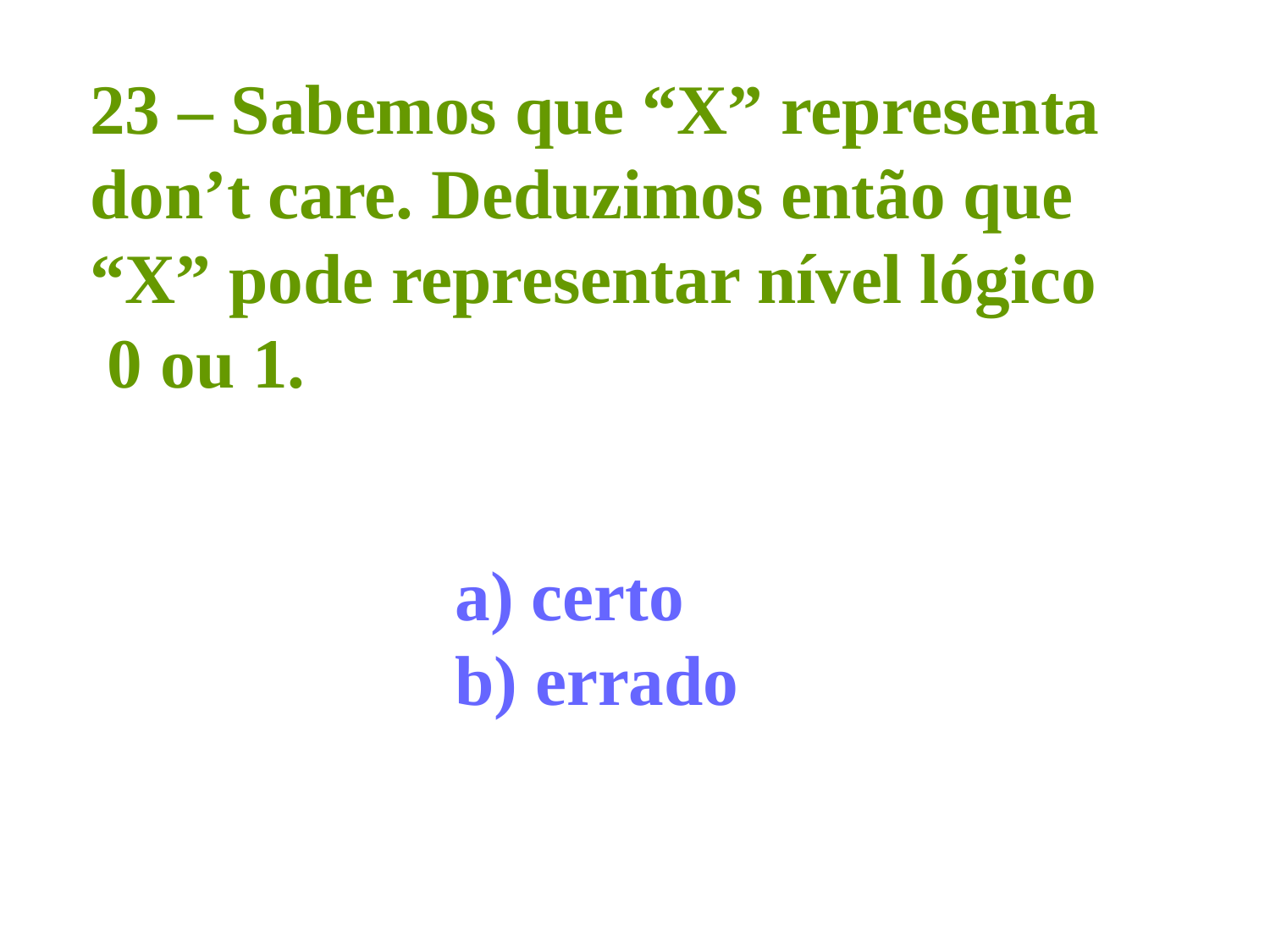

23 – Sabemos que “X” representa
don’t care. Deduzimos então que
“X” pode representar nível lógico
 0 ou 1.
a) certo
b) errado